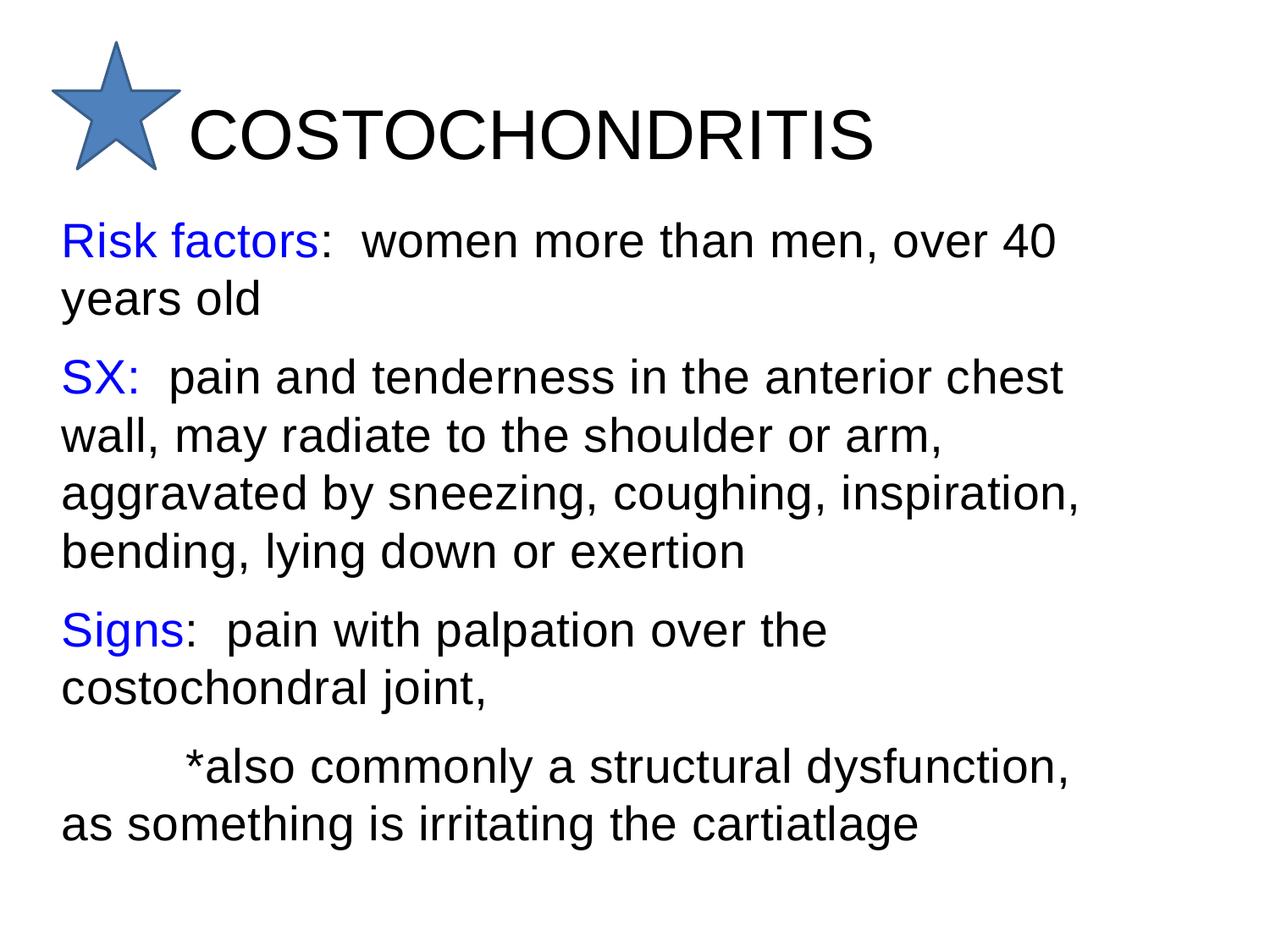

# COSTOCHONDRITIS

Risk factors:  women more than men, over 40 years old
SX:  pain and tenderness in the anterior chest wall, may radiate to the shoulder or arm, aggravated by sneezing, coughing, inspiration, bending, lying down or exertion
Signs:  pain with palpation over the costochondral joint,
	*also commonly a structural dysfunction, as something is irritating the cartiatlage